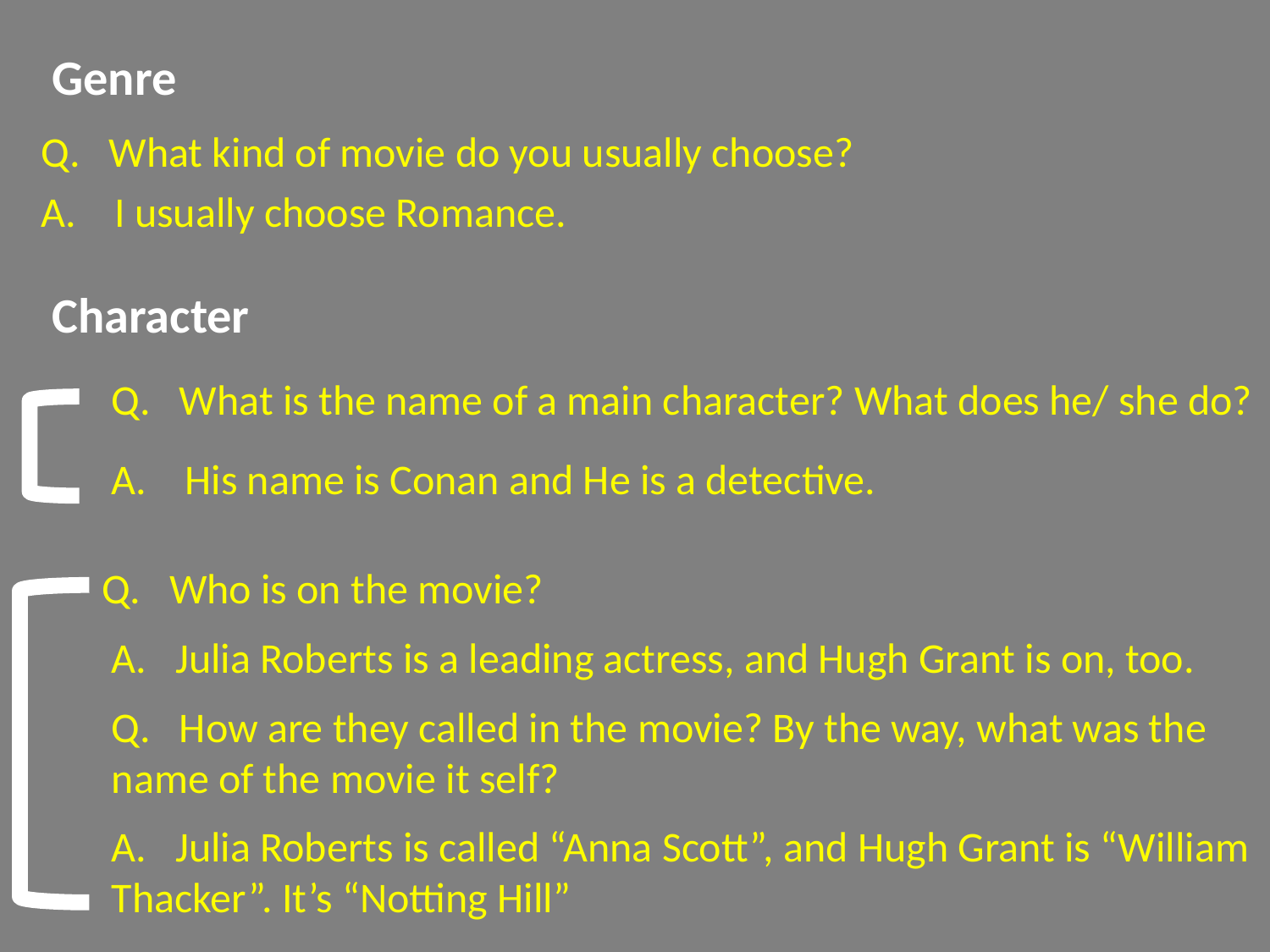

Genre
    Q.   What kind of movie do you usually choose?
    A.    I usually choose Romance.
Character
Q.   What is the name of a main character? What does he/ she do?

A.    His name is Conan and He is a detective.
Q.   Who is on the movie?

A.   Julia Roberts is a leading actress, and Hugh Grant is on, too.
Q.   How are they called in the movie? By the way, what was the name of the movie it self?
A.   Julia Roberts is called “Anna Scott”, and Hugh Grant is “William Thacker”. It’s “Notting Hill”